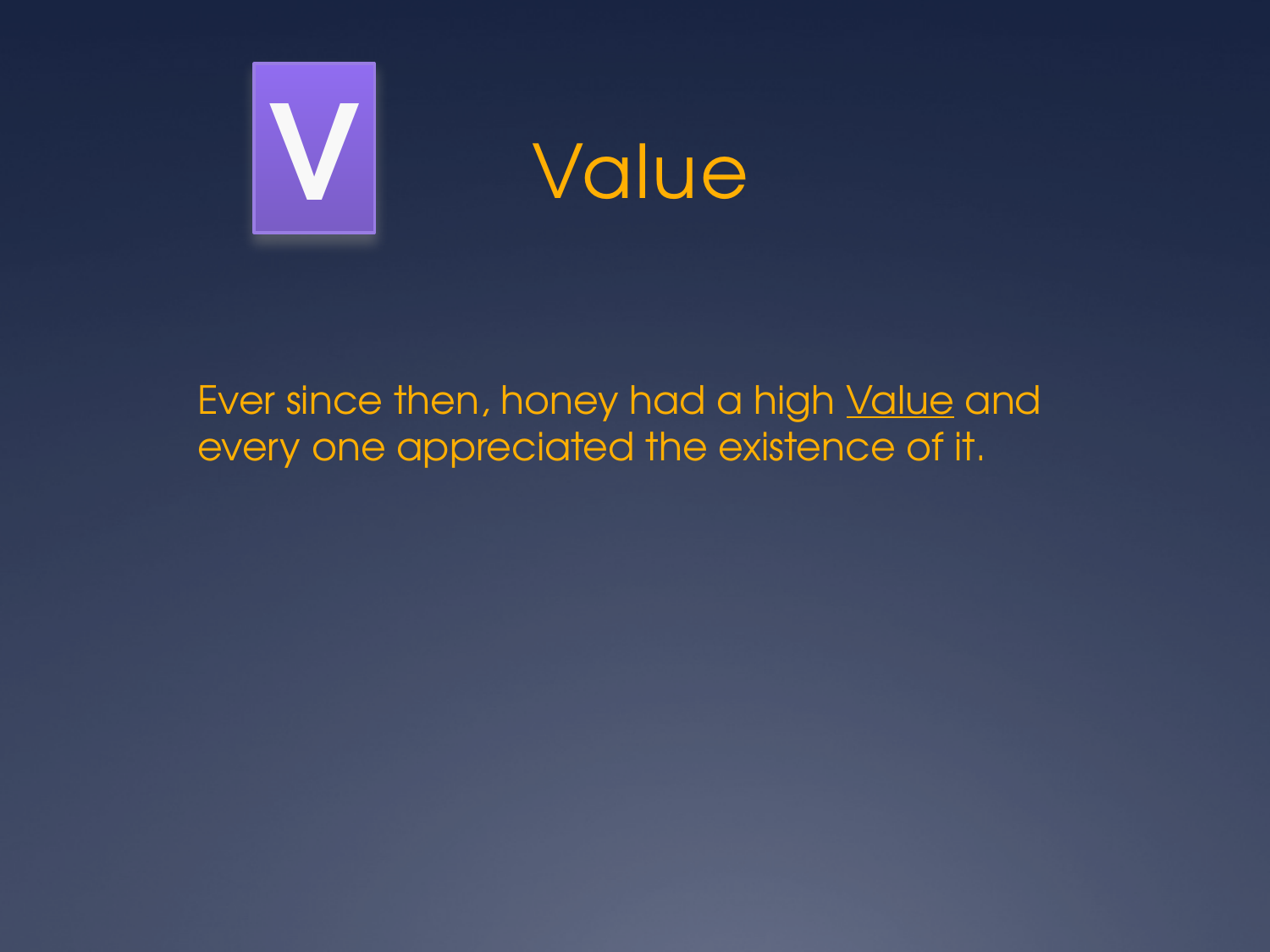

V
# Value

	Ever since then, honey had a high Value and every one appreciated the existence of it.